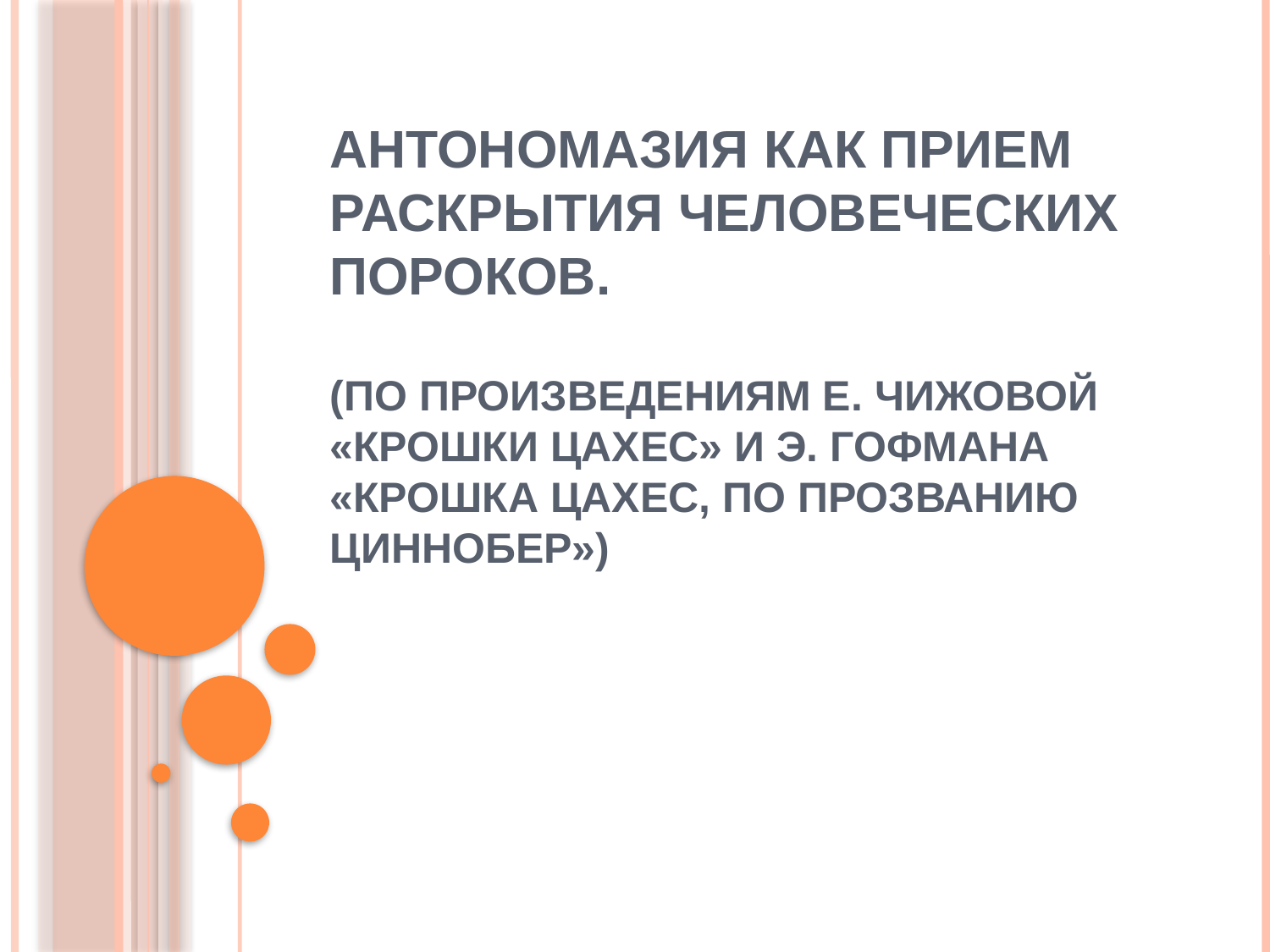

# Антономазия как прием раскрытия человеческих пороков. (по произведениям Е. Чижовой «Крошки Цахес» и Э. Гофмана «Крошка Цахес, по прозванию Циннобер»)